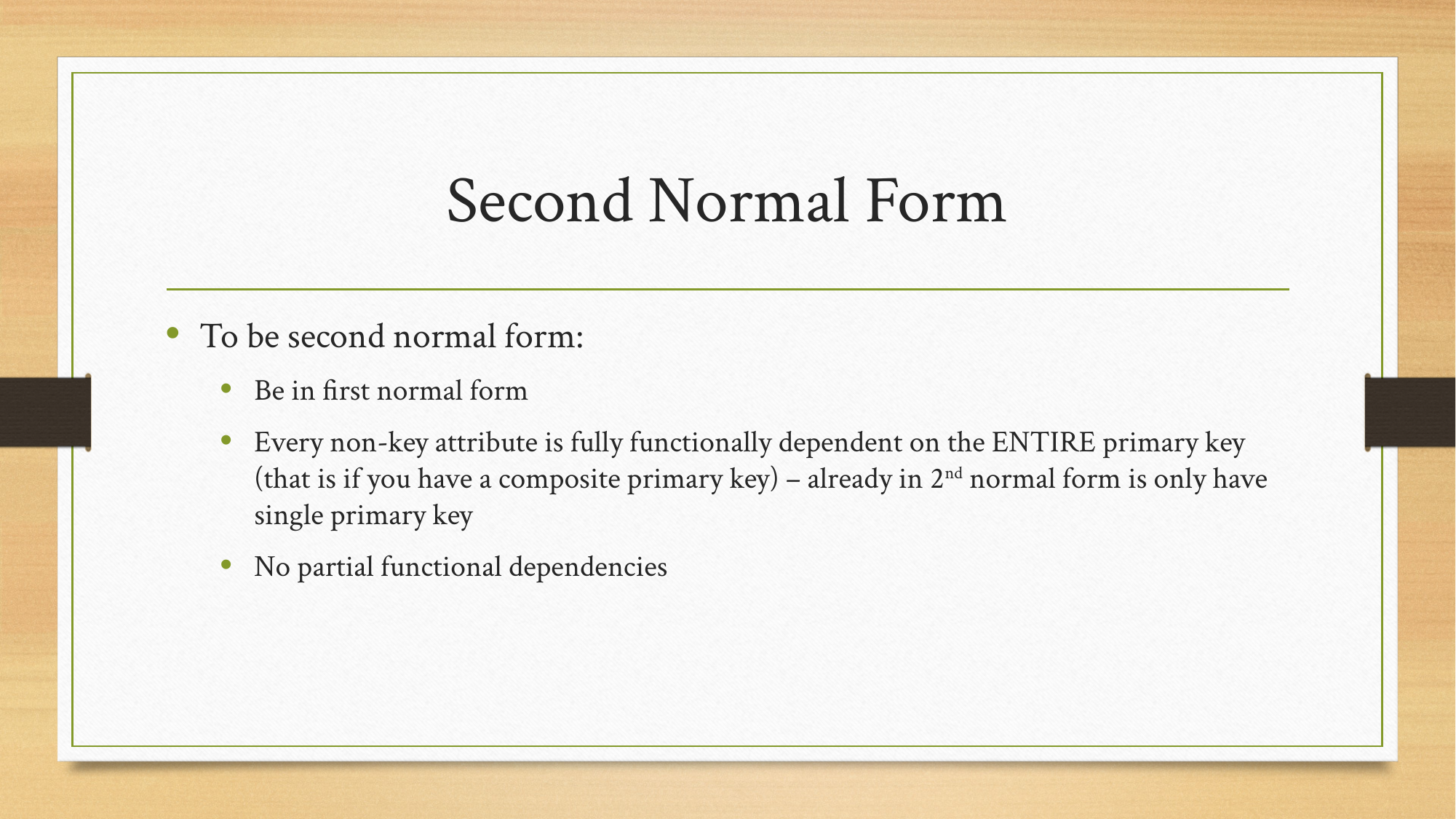

# Second Normal Form
To be second normal form:
Be in first normal form
Every non-key attribute is fully functionally dependent on the ENTIRE primary key (that is if you have a composite primary key) – already in 2nd normal form is only have single primary key
No partial functional dependencies